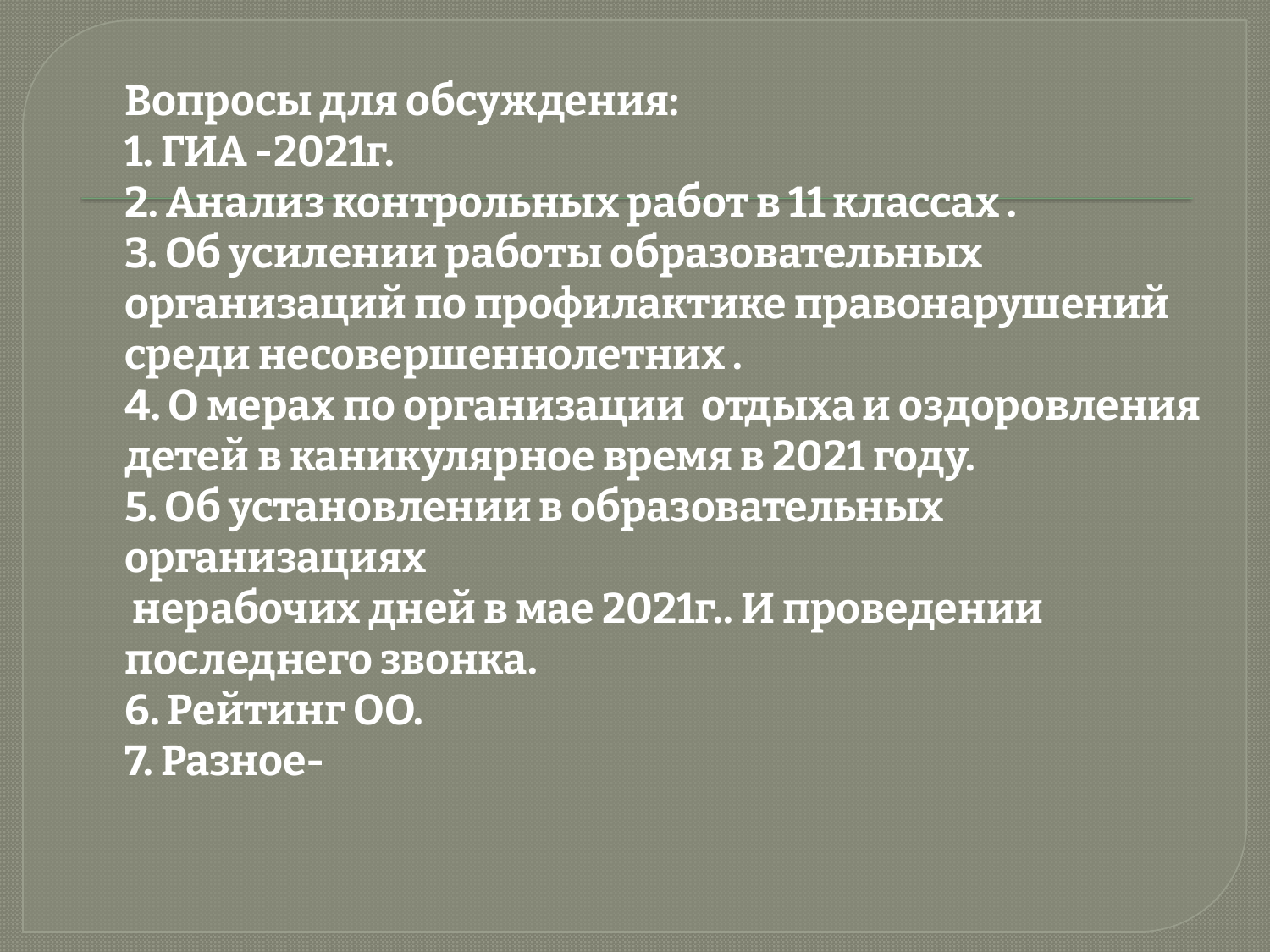

# Вопросы для обсуждения: 1. ГИА -2021г. 2. Анализ контрольных работ в 11 классах . 3. Об усилении работы образовательных организаций по профилактике правонарушений среди несовершеннолетних . 4. О мерах по организации  отдыха и оздоровления детей в каникулярное время в 2021 году. 5. Об установлении в образовательных организациях нерабочих дней в мае 2021г.. И проведении последнего звонка. 6. Рейтинг ОО. 7. Разное-